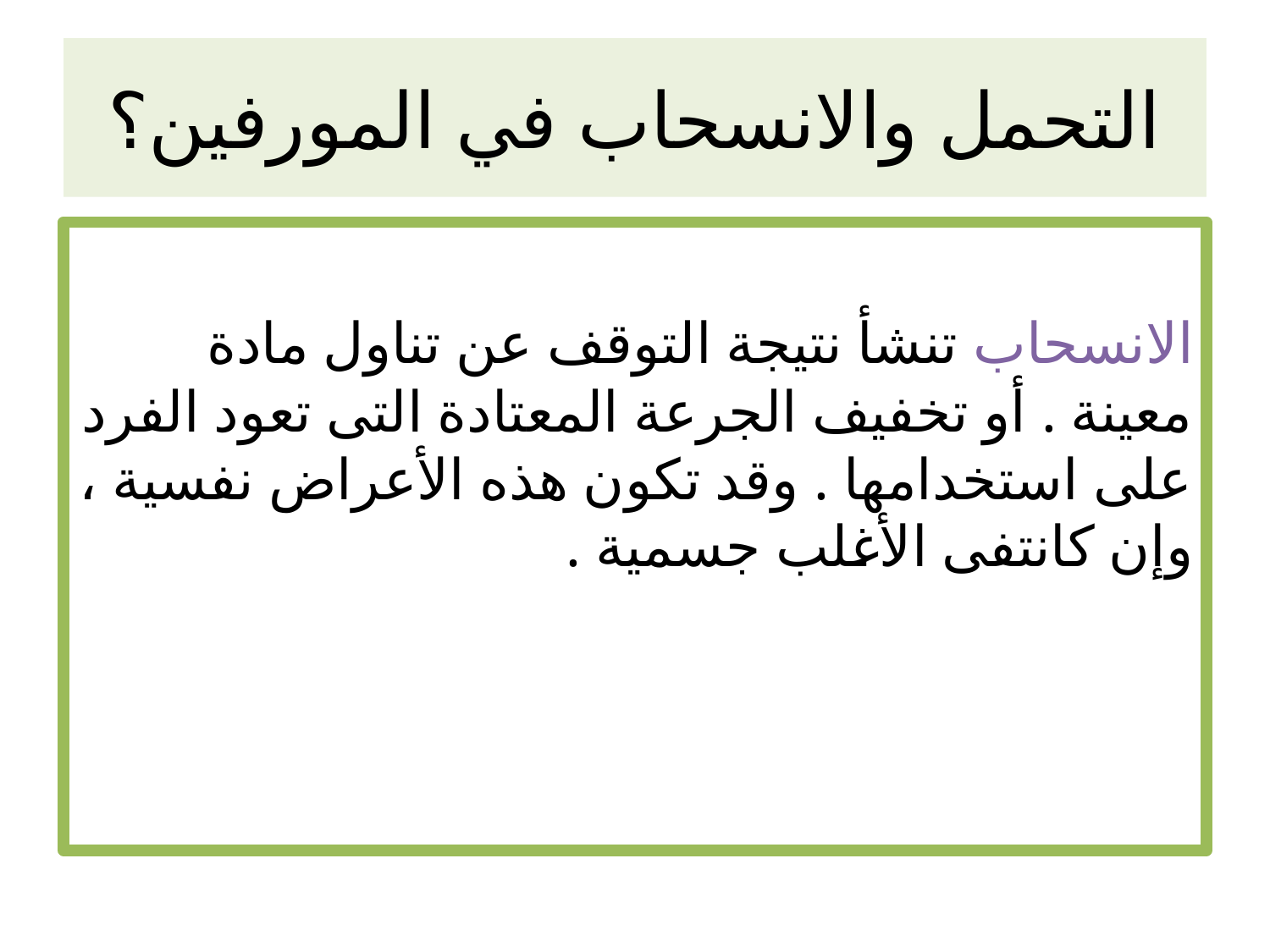

# التحمل والانسحاب في المورفين؟

الانسحاب تنشأ نتيجة التوقف عن تناول مادة معينة . أو تخفيف الجرعة المعتادة التى تعود الفرد على استخدامها . وقد تكون هذه الأعراض نفسية ، وإن كانتفى الأغلب جسمية .